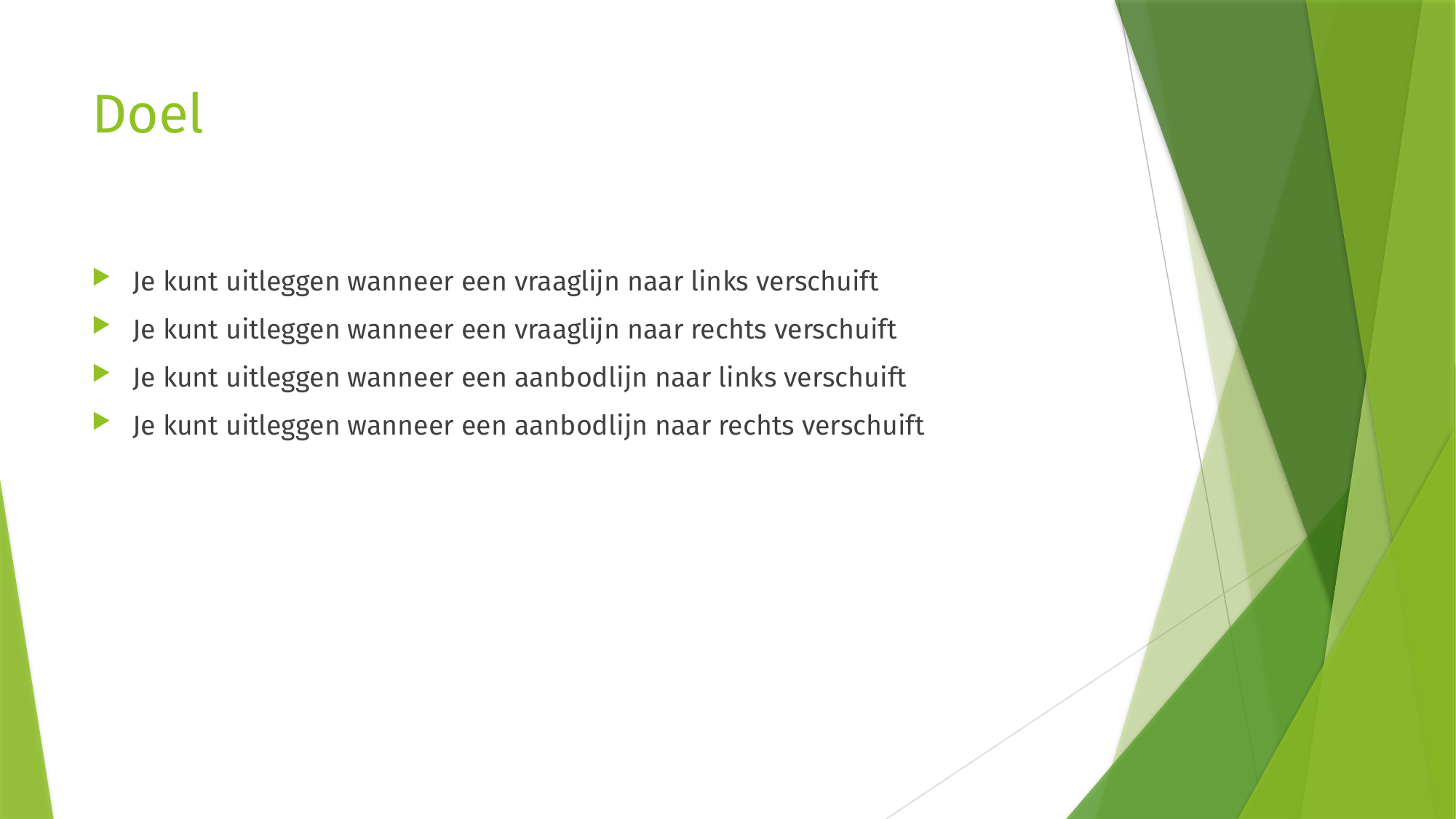

# Doel
Je kunt uitleggen wanneer een vraaglijn naar links verschuift
Je kunt uitleggen wanneer een vraaglijn naar rechts verschuift
Je kunt uitleggen wanneer een aanbodlijn naar links verschuift
Je kunt uitleggen wanneer een aanbodlijn naar rechts verschuift